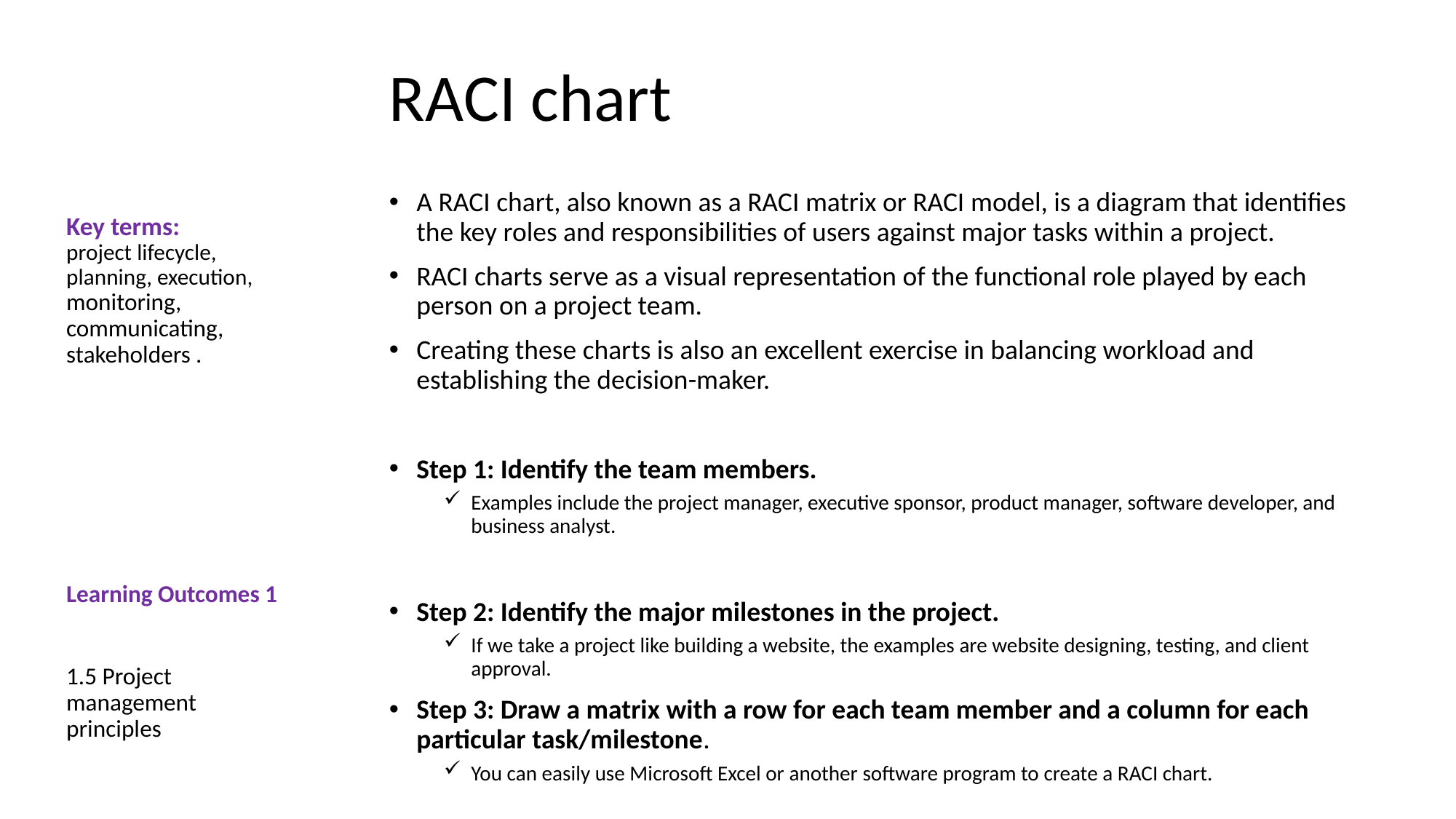

# RACI chart

Key terms:
project lifecycle, planning, execution, monitoring, communicating, stakeholders .

Learning Outcomes 1

1.5 Project management principles

A RACI chart, also known as a RACI matrix or RACI model, is a diagram that identifies the key roles and responsibilities of users against major tasks within a project.
RACI charts serve as a visual representation of the functional role played by each person on a project team.
Creating these charts is also an excellent exercise in balancing workload and establishing the decision-maker.

Step 1: Identify the team members.
Examples include the project manager, executive sponsor, product manager, software developer, and business analyst.

Step 2: Identify the major milestones in the project.
If we take a project like building a website, the examples are website designing, testing, and client approval.
Step 3: Draw a matrix with a row for each team member and a column for each particular task/milestone.
You can easily use Microsoft Excel or another software program to create a RACI chart.